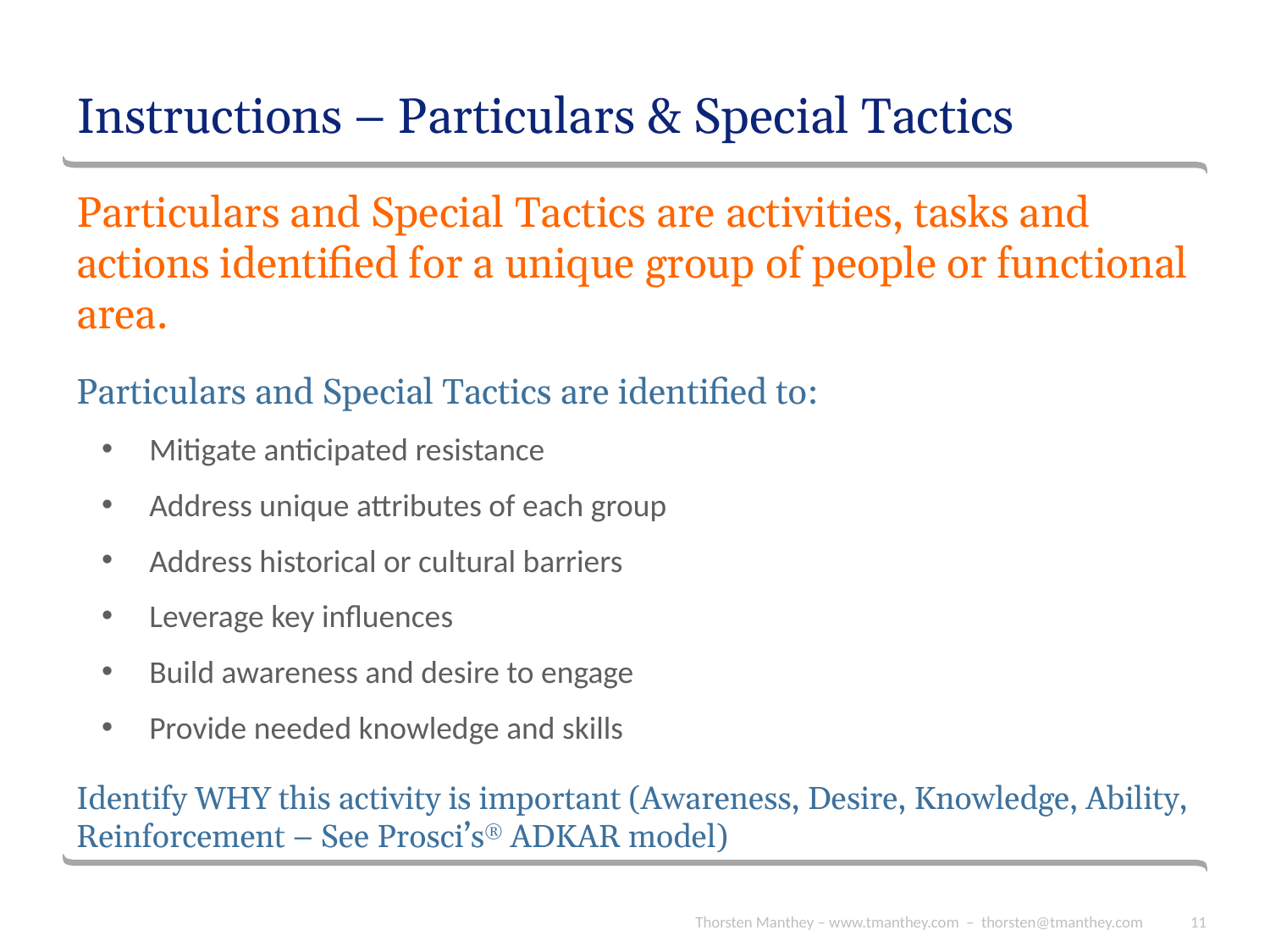

# Instructions – Particulars & Special Tactics
Particulars and Special Tactics are activities, tasks and actions identified for a unique group of people or functional area.
Particulars and Special Tactics are identified to:
Mitigate anticipated resistance
Address unique attributes of each group
Address historical or cultural barriers
Leverage key influences
Build awareness and desire to engage
Provide needed knowledge and skills
Identify WHY this activity is important (Awareness, Desire, Knowledge, Ability, Reinforcement – See Prosci’s® ADKAR model)

Thorsten Manthey – www.tmanthey.com  –  thorsten@tmanthey.com
11